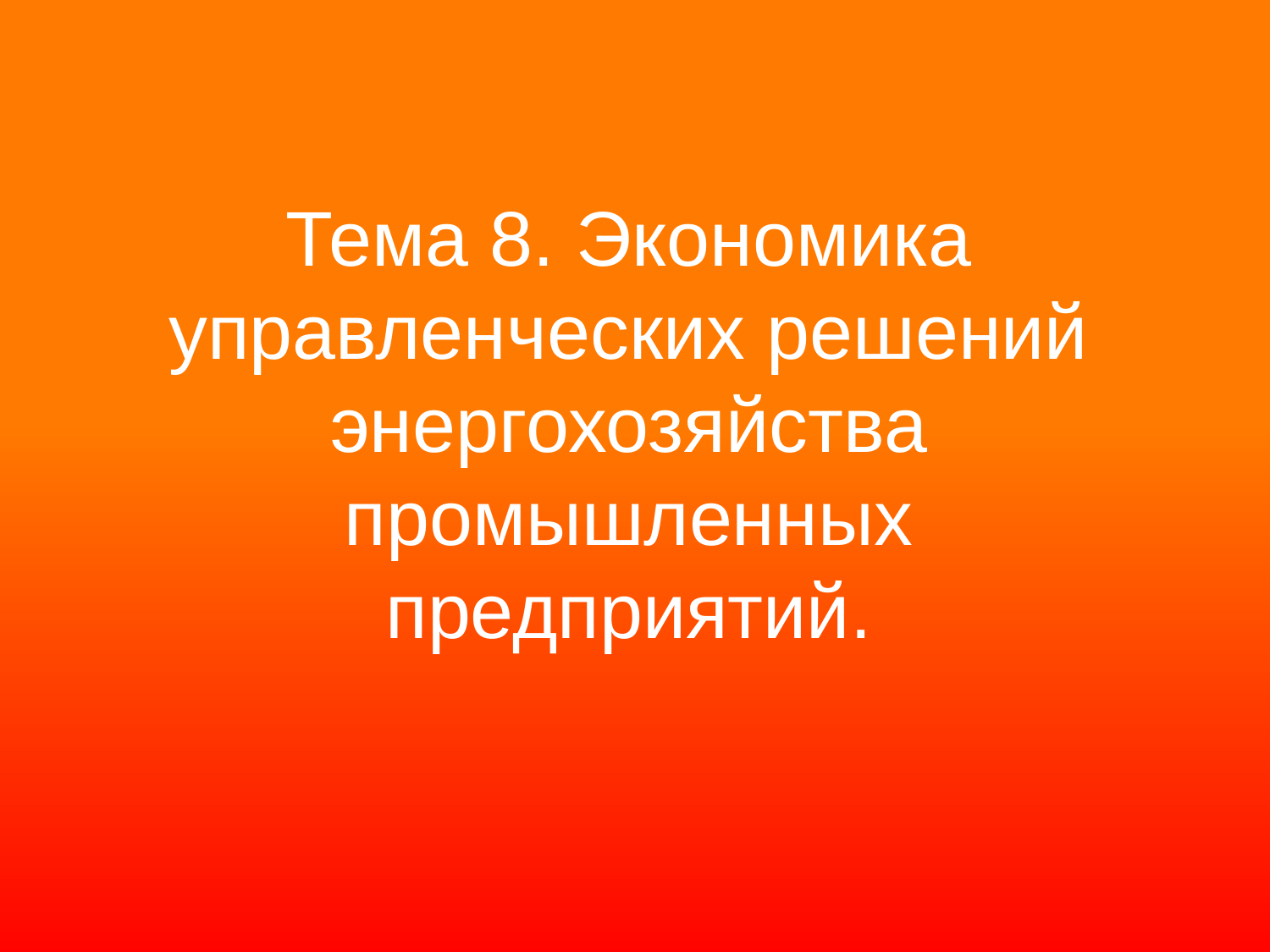

# Тема 8. Экономика управленческих решений энергохозяйства промышленных предприятий.